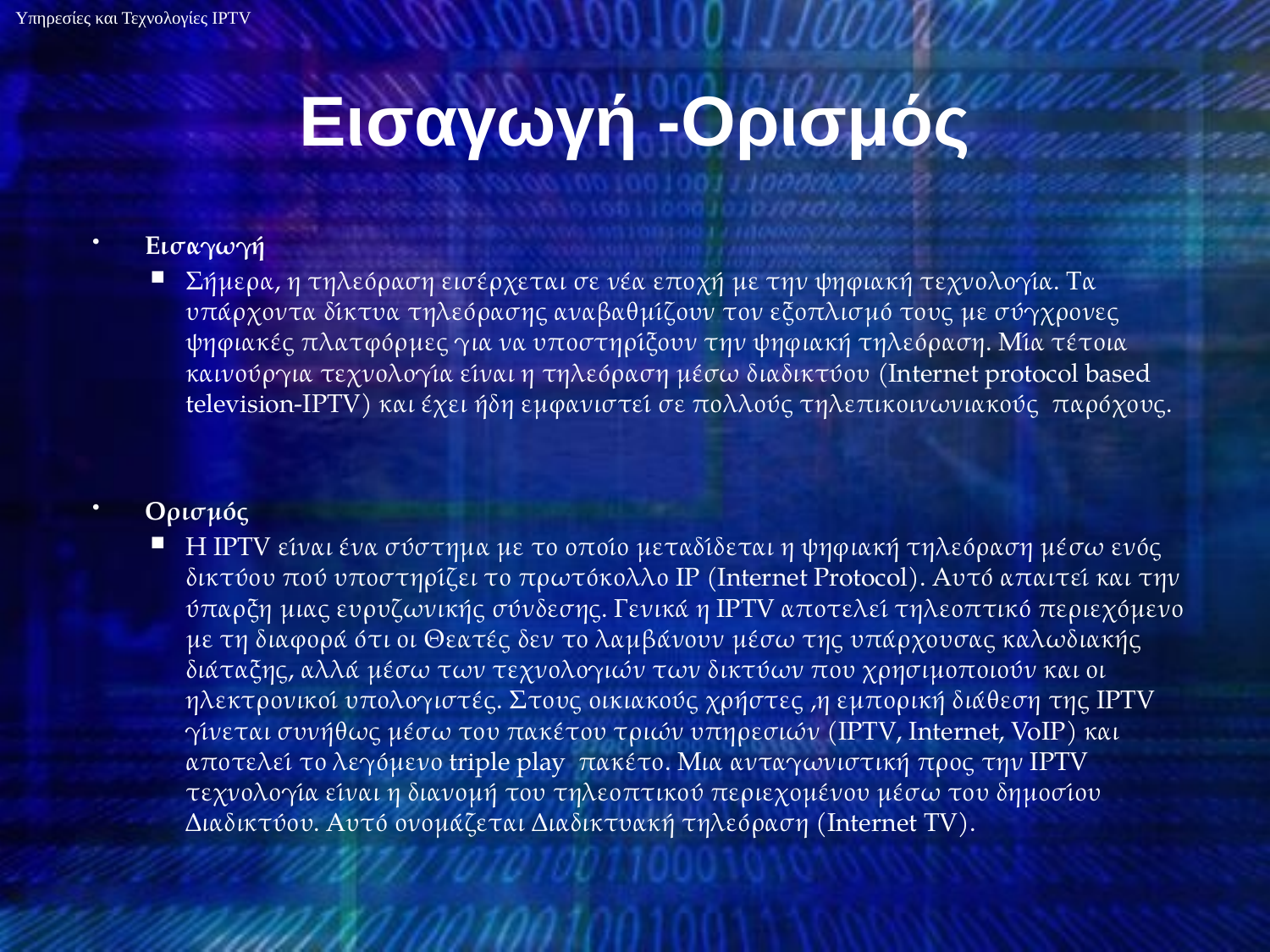

Υπηρεσίες και Τεχνολογίες IPTV
# Εισαγωγή -Ορισμός
Εισαγωγή
Σήμερα, η τηλεόραση εισέρχεται σε νέα εποχή με την ψηφιακή τεχνολογία. Τα υπάρχοντα δίκτυα τηλεόρασης αναβαθμίζουν τον εξοπλισμό τους με σύγχρονες ψηφιακές πλατφόρμες για να υποστηρίξουν την ψηφιακή τηλεόραση. Μία τέτοια καινούργια τεχνολογία είναι η τηλεόραση μέσω διαδικτύου (Internet protocol based television-IPTV) και έχει ήδη εμφανιστεί σε πολλούς τηλεπικοινωνιακούς  παρόχους.

Ορισμός
Η IPTV είναι ένα σύστημα με το οποίο μεταδίδεται η ψηφιακή τηλεόραση μέσω ενός δικτύου πού υποστηρίζει το πρωτόκολλο IP (Internet Protocol). Αυτό απαιτεί και την ύπαρξη μιας ευρυζωνικής σύνδεσης. Γενικά η IPTV αποτελεί τηλεοπτικό περιεχόμενο με τη διαφορά ότι οι Θεατές δεν το λαμβάνουν μέσω της υπάρχουσας καλωδιακής διάταξης, αλλά μέσω των τεχνολογιών των δικτύων που χρησιμοποιούν και οι ηλεκτρονικοί υπολογιστές. Στους οικιακούς χρήστες ,η εμπορική διάθεση της IPTV γίνεται συνήθως μέσω του πακέτου τριών υπηρεσιών (IPTV, Internet, VoIP) και αποτελεί το λεγόμενο triple play  πακέτο. Μια ανταγωνιστική προς την IPTV τεχνολογία είναι η διανομή του τηλεοπτικού περιεχομένου μέσω του δημοσίου Διαδικτύου. Αυτό ονομάζεται Διαδικτυακή τηλεόραση (Internet TV).